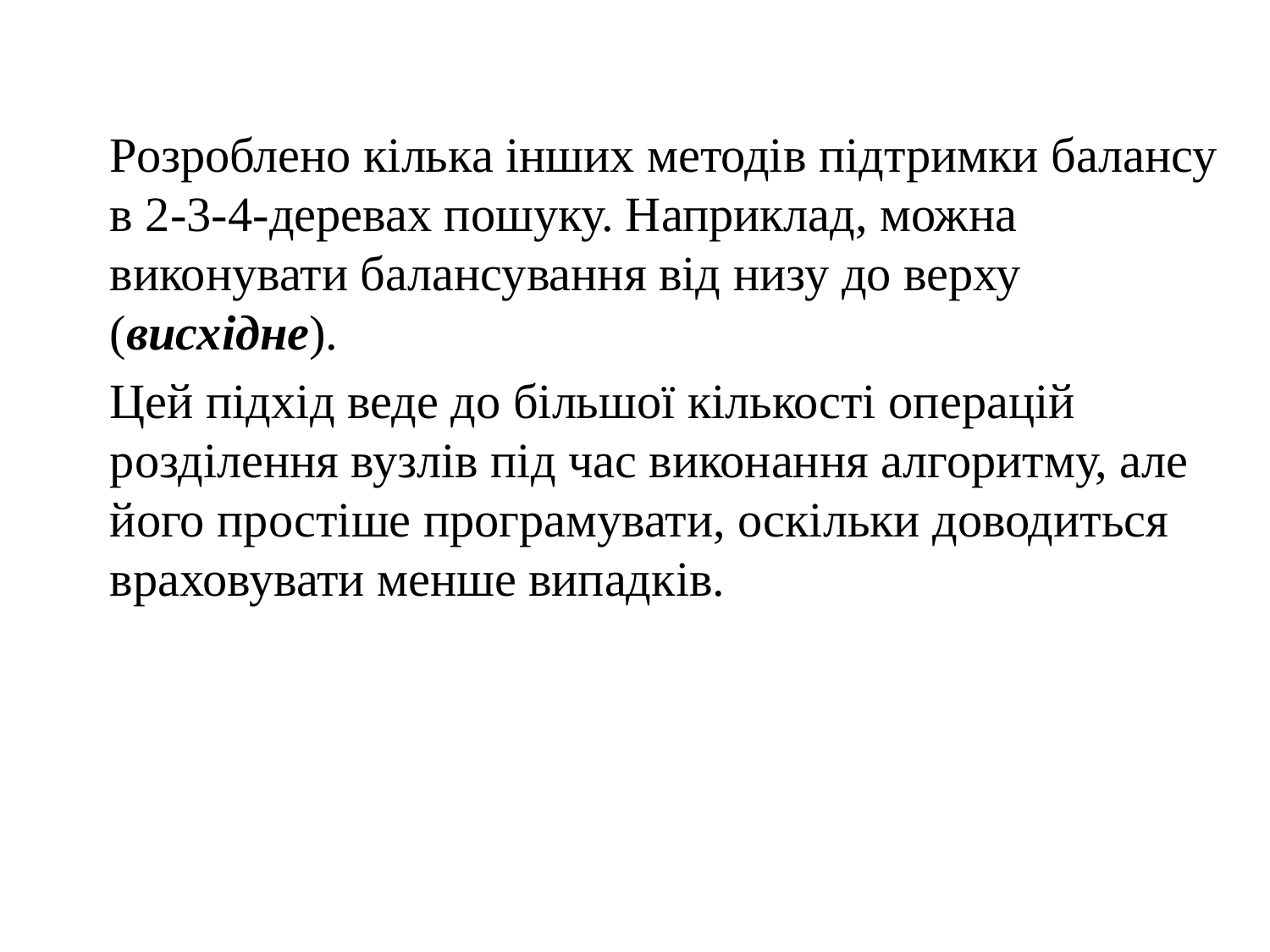

Розроблено кілька інших методів підтримки балансу в 2-3-4-деревах пошуку. Наприклад, можна виконувати балансування від низу до верху (висхідне).
	Цей підхід веде до більшої кількості операцій розділення вузлів під час виконання алгоритму, але його простіше програмувати, оскільки доводиться враховувати менше випадків.